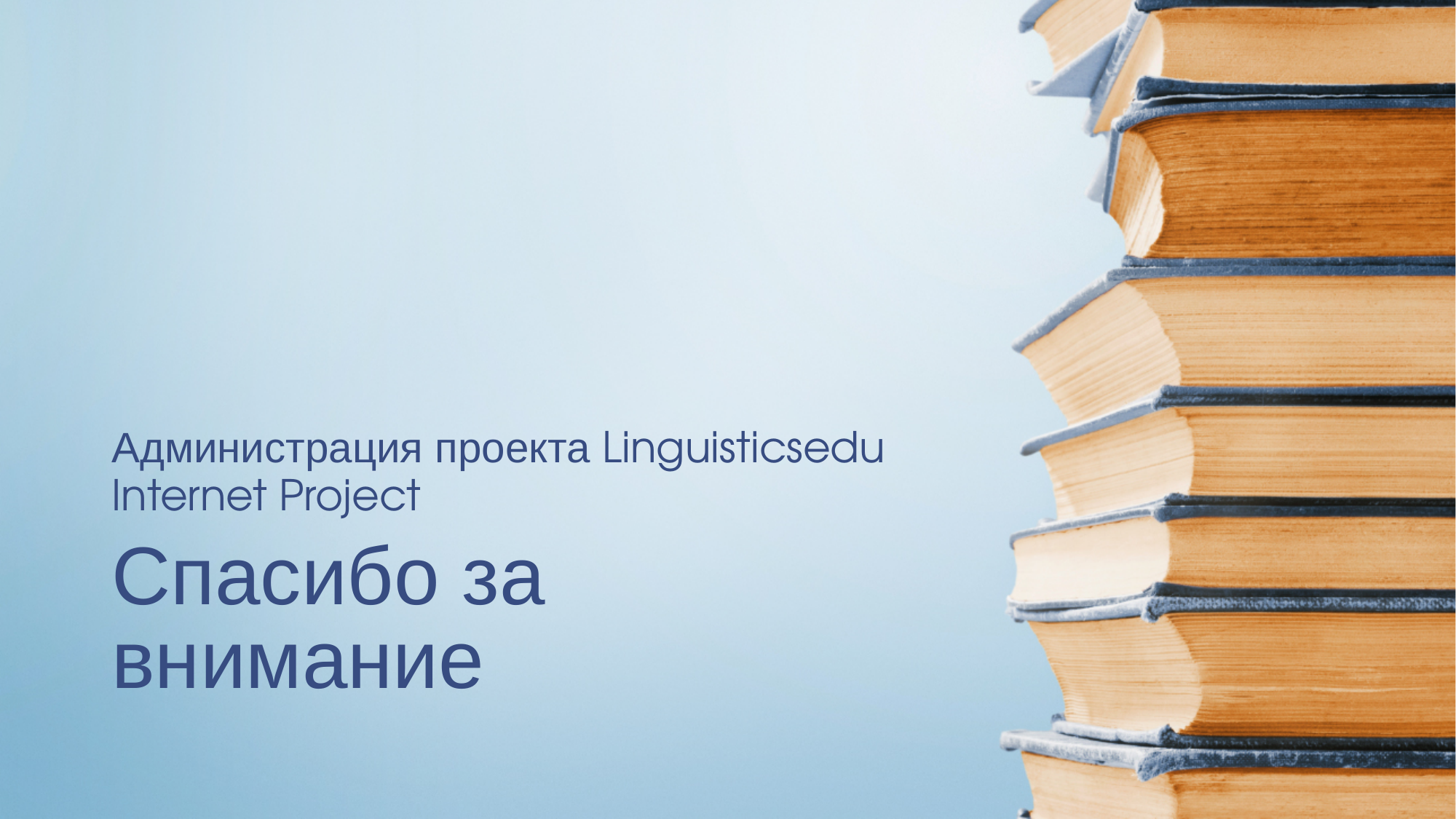

Администрация проекта Linguisticsedu Internet Project
# Спасибо за внимание